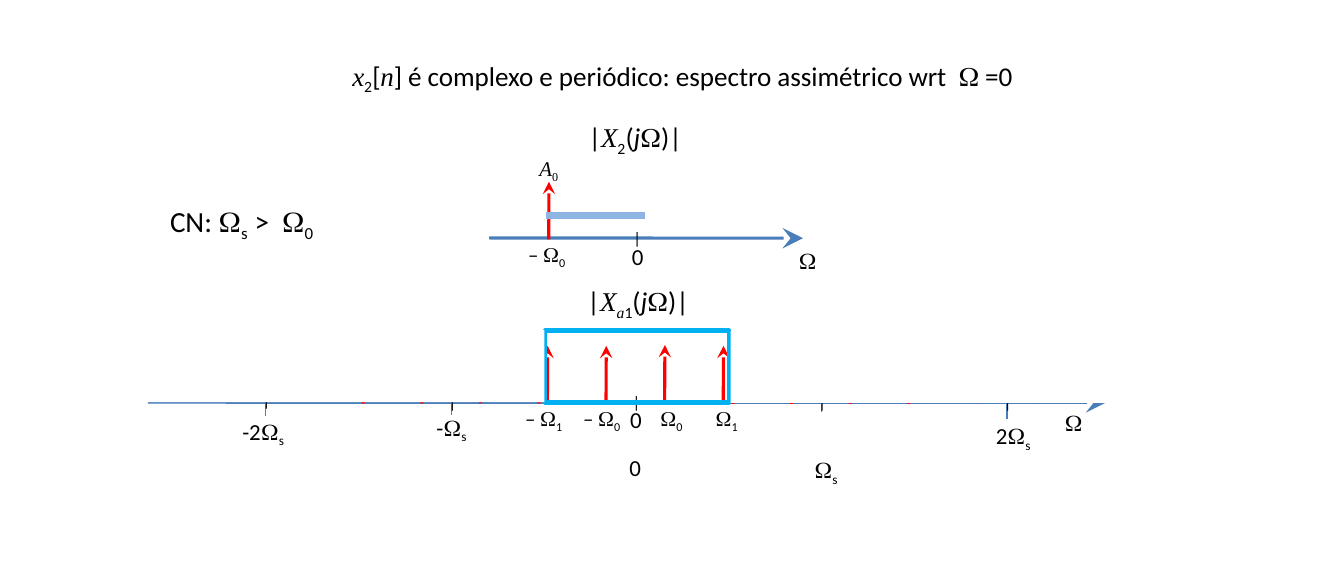

x2[n] é complexo e periódico: espectro assimétrico wrt  Ω =0
|X2(jΩ)|
A0
|
– Ω0
0
Ω
CN: Ωs >  Ω0
|Xa1(jΩ)|

|
|
|
|
|
– Ω1
– Ω0
Ω0
Ω1
0
Ω
-Ωs
-2Ωs
2Ωs
0
Ωs